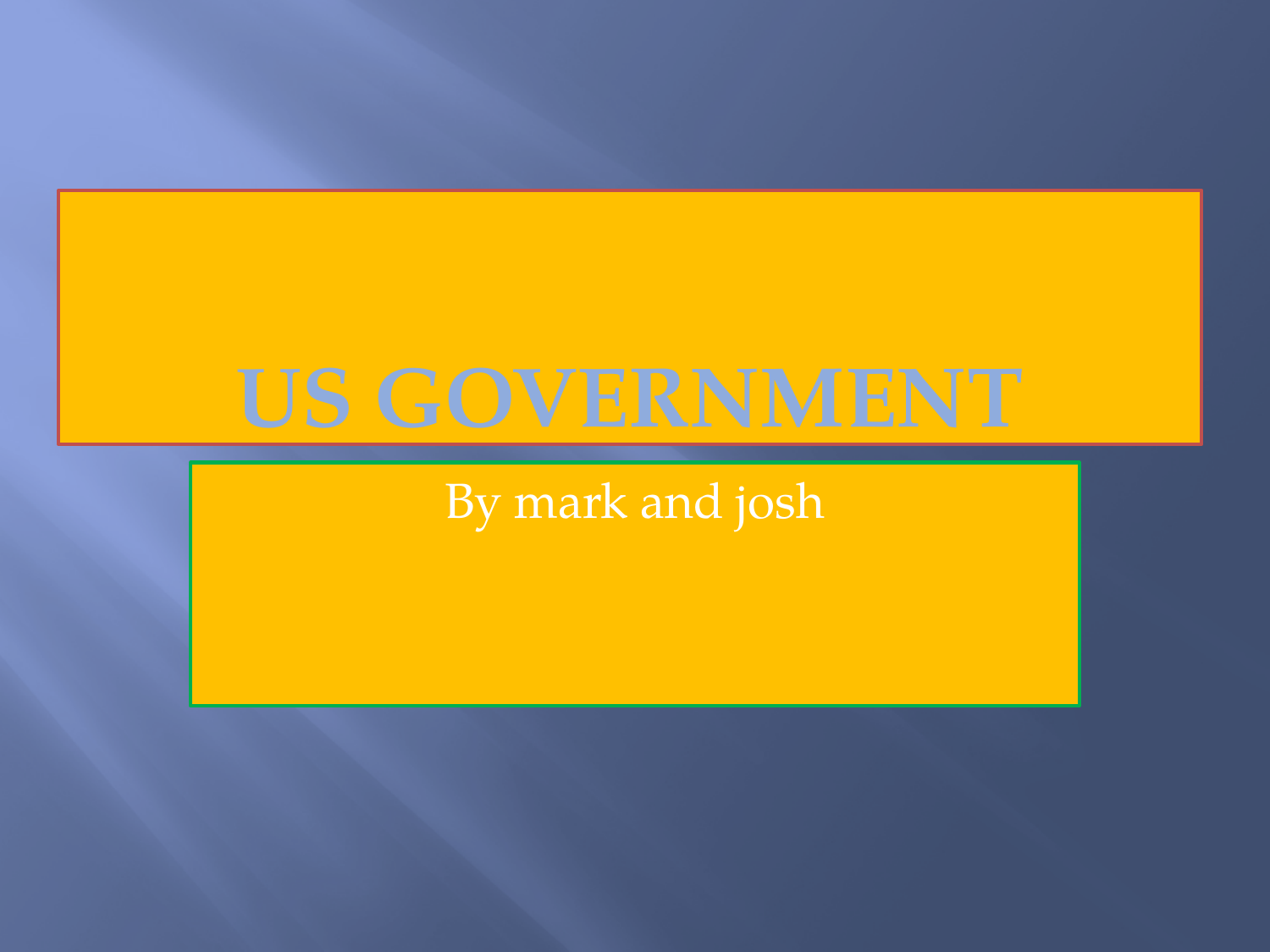

# Us government
By mark and josh